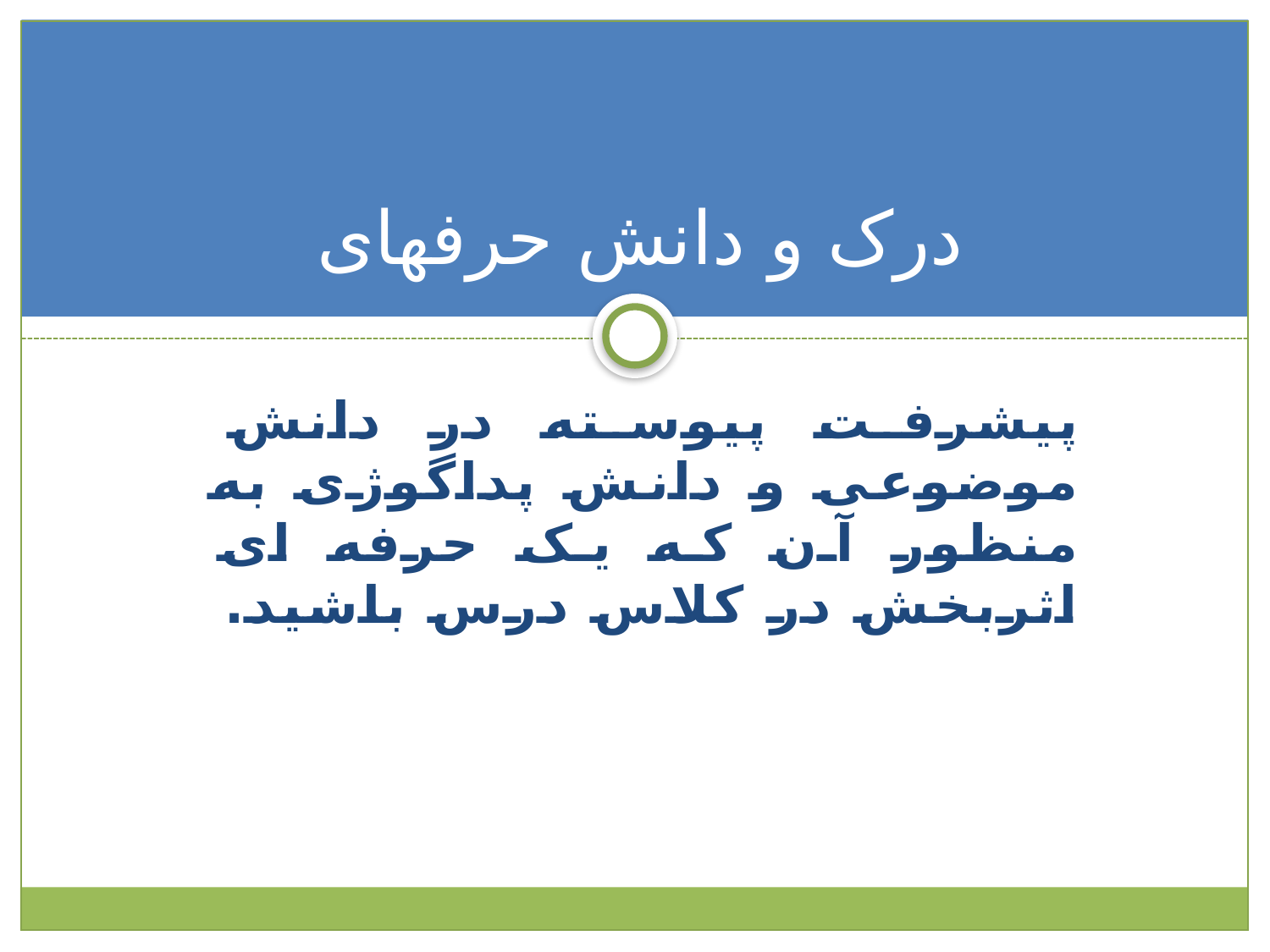

# درک و دانش حرفه‏ای
پیشرفت پیوسته در دانش موضوعی و دانش پداگوژی به منظور آن که یک حرفه ای اثربخش در کلاس درس باشید.